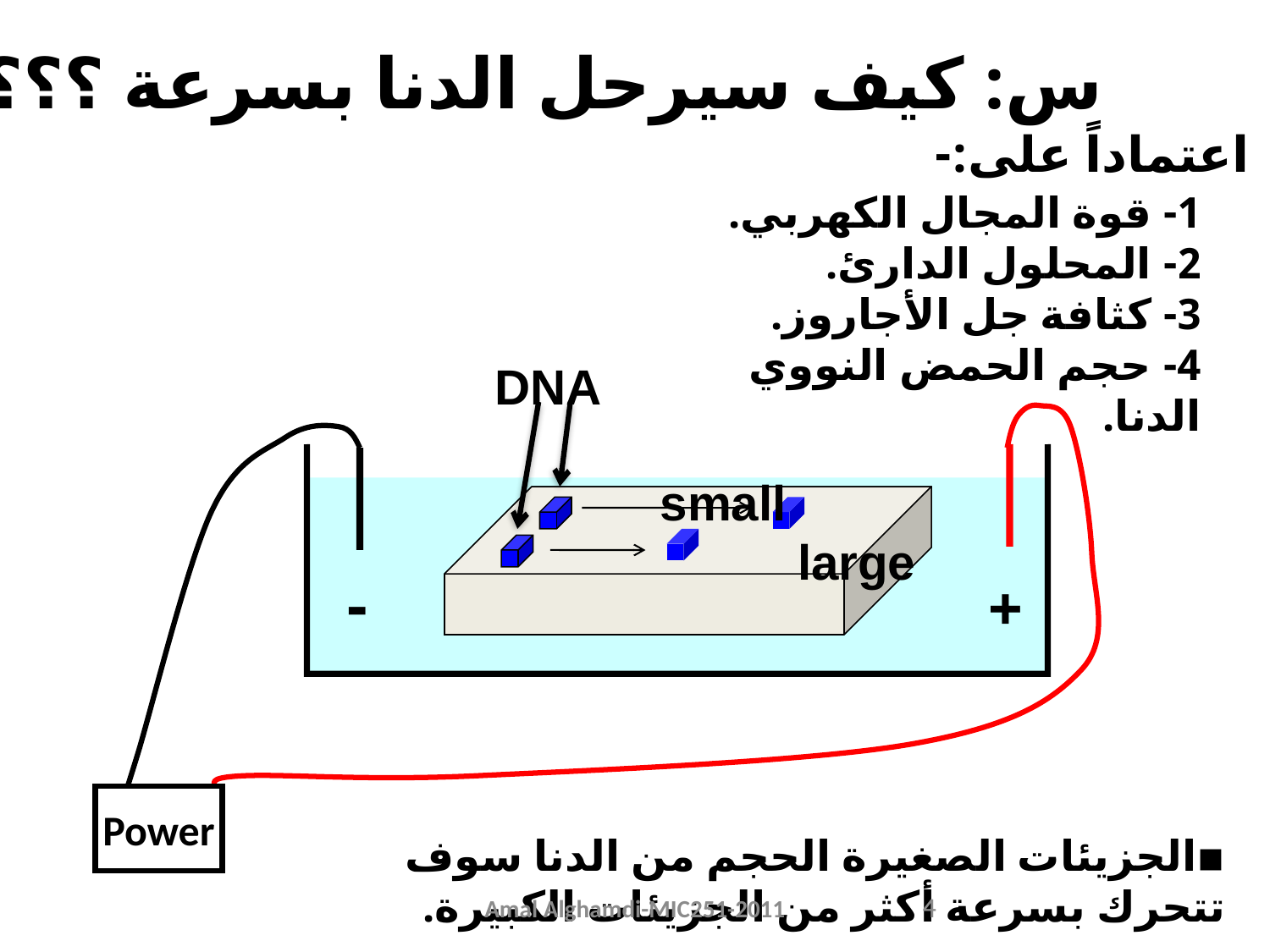

س: كيف سيرحل الدنا بسرعة ؟؟؟
اعتماداً على:-
1- قوة المجال الكهربي.
2- المحلول الدارئ.
3- كثافة جل الأجاروز.
4- حجم الحمض النووي الدنا.
DNA

-
+
Power

          small
large

▪الجزيئات الصغيرة الحجم من الدنا سوف تتحرك بسرعة أكثر من الجزيئات الكبيرة.
Amal Alghamdi-MIC251-2011
4